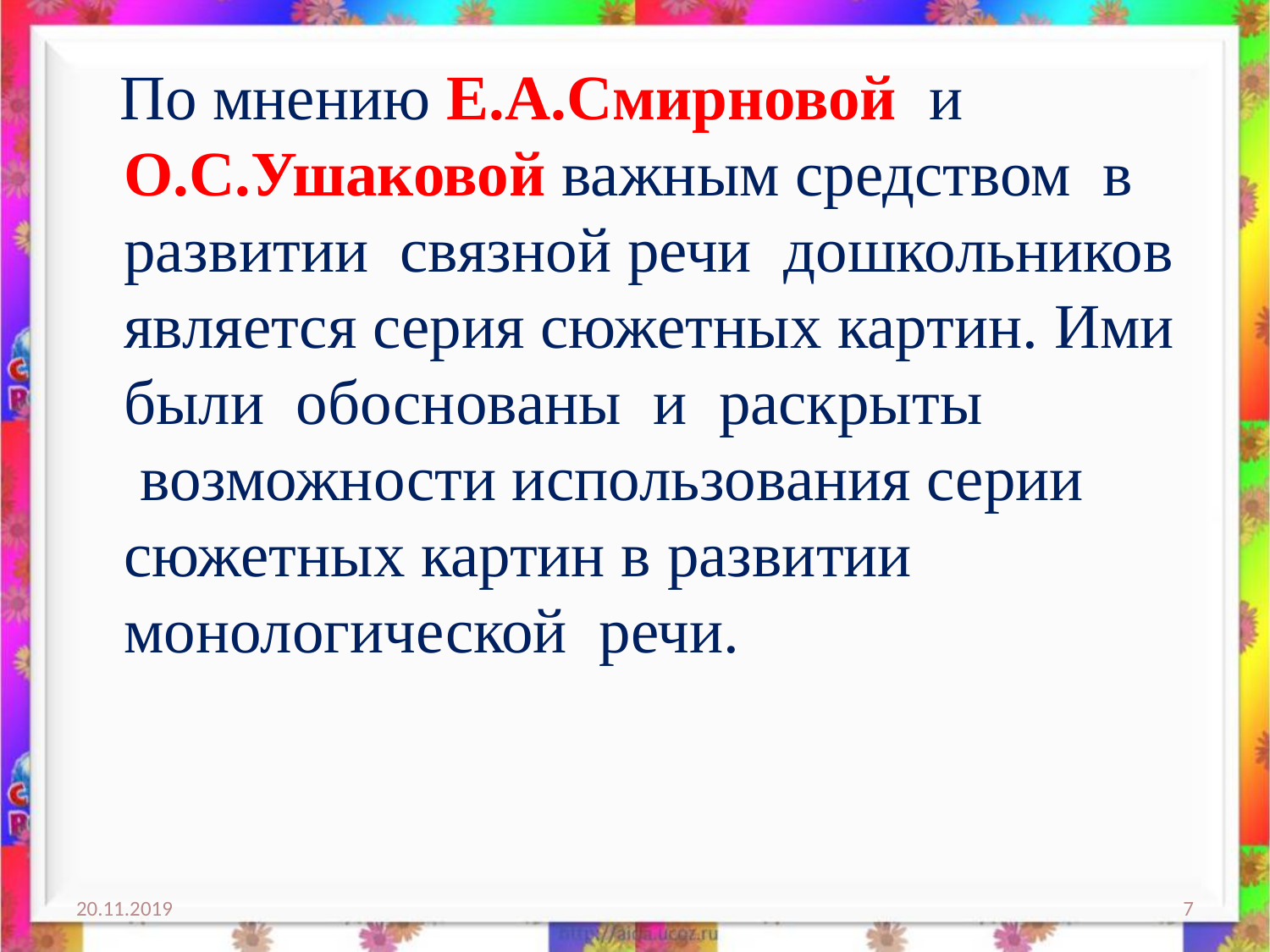

По мнению Е.А.Смирновой  и О.С.Ушаковой важным средством  в развитии  связной речи  дошкольников является серия сюжетных картин. Ими были  обоснованы  и  раскрыты  возможности использования серии сюжетных картин в развитии монологической  речи.

20.11.2019
7